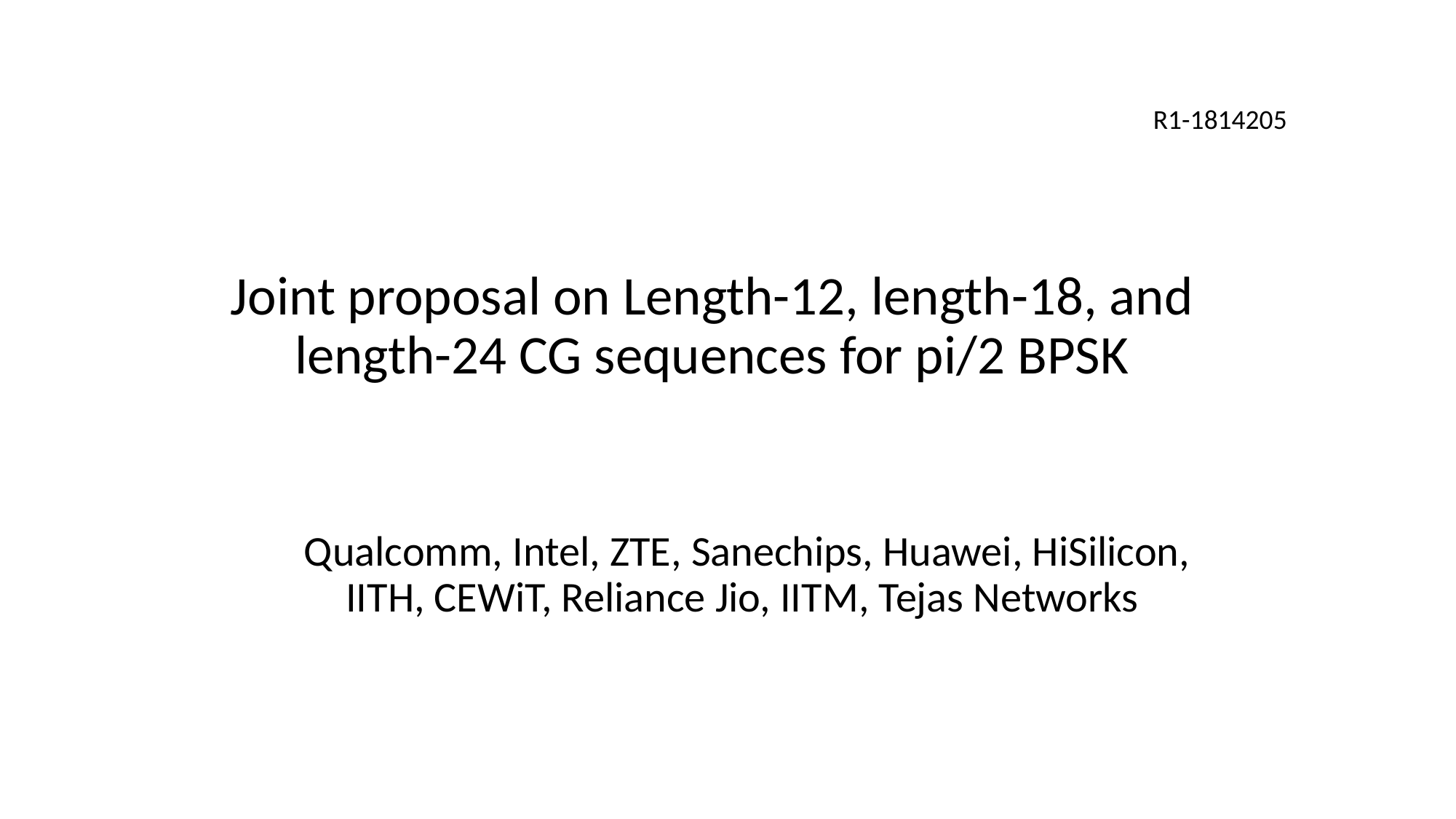

R1-1814205
Joint proposal on Length-12, length-18, and length-24 CG sequences for pi/2 BPSK
Qualcomm, Intel, ZTE, Sanechips, Huawei, HiSilicon, IITH, CEWiT, Reliance Jio, IITM, Tejas Networks